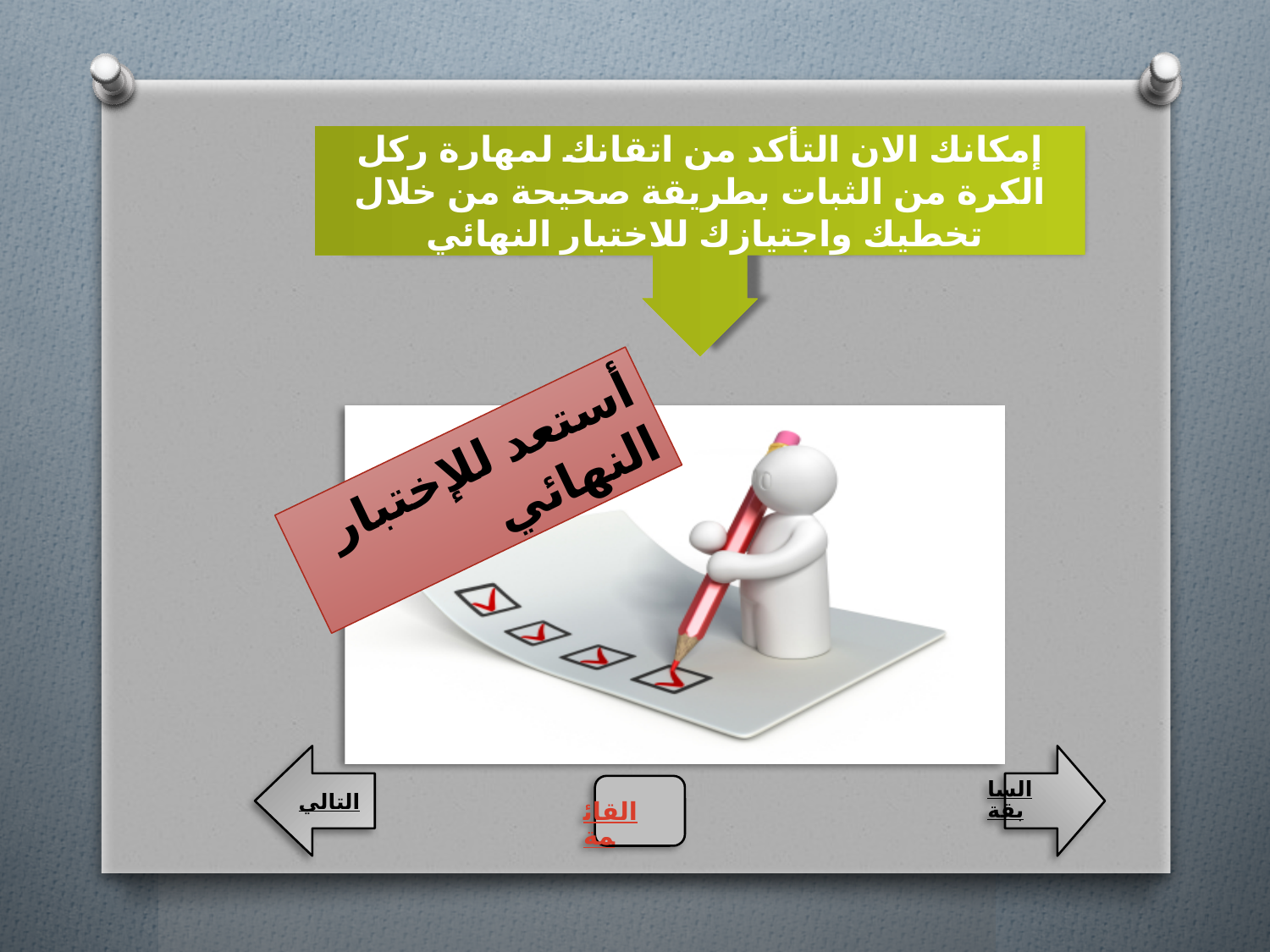

إمكانك الان التأكد من اتقانك لمهارة ركل الكرة من الثبات بطريقة صحيحة من خلال تخطيك واجتيازك للاختبار النهائي
#

أستعد للإختبار النهائي
التالي
السابقة
القائمة